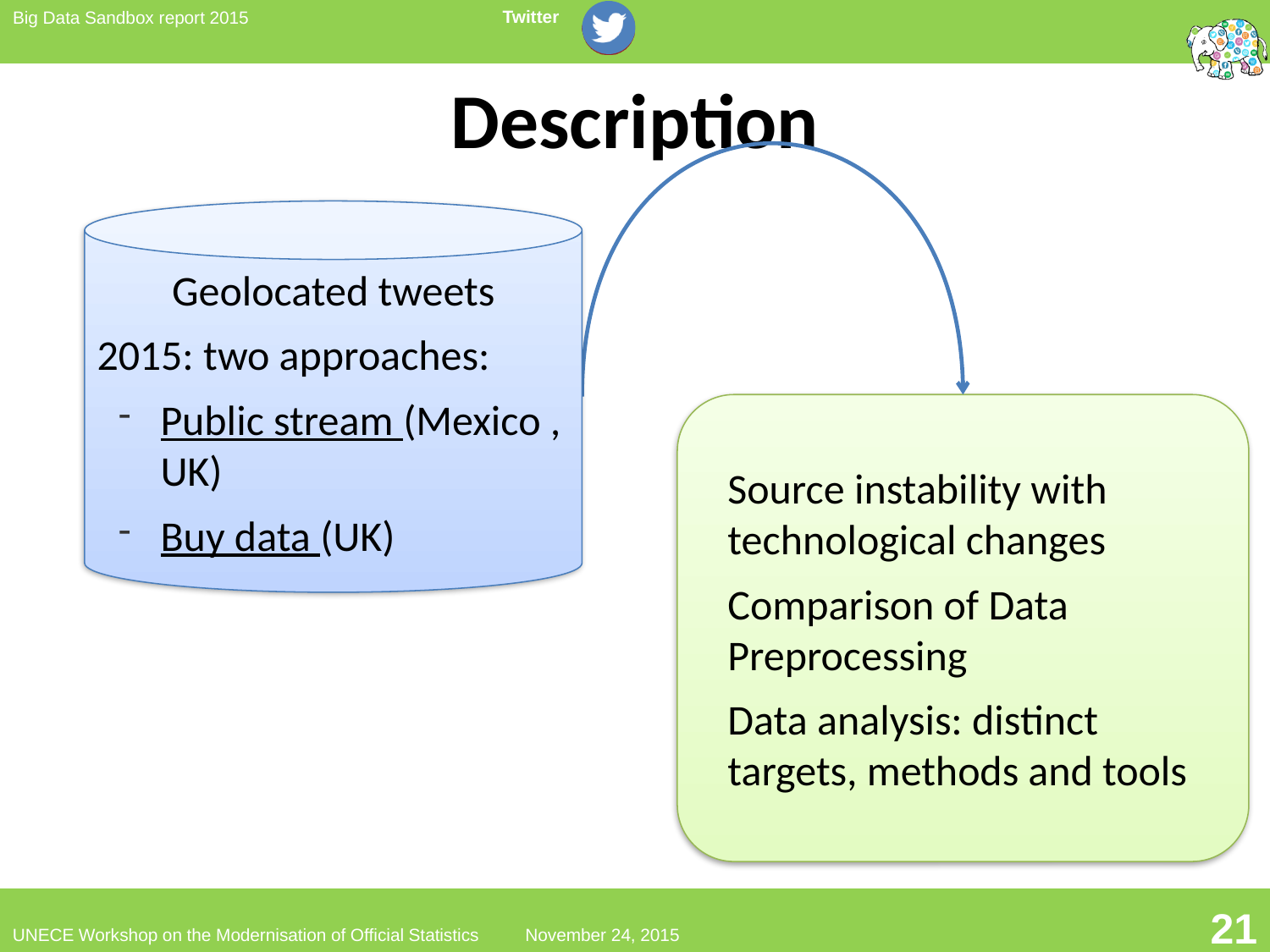

# Description
Geolocated tweets
2015: two approaches:
Public stream (Mexico , UK)
Buy data (UK)
Source instability with technological changes
Comparison of Data Preprocessing
Data analysis: distinct targets, methods and tools
3

21